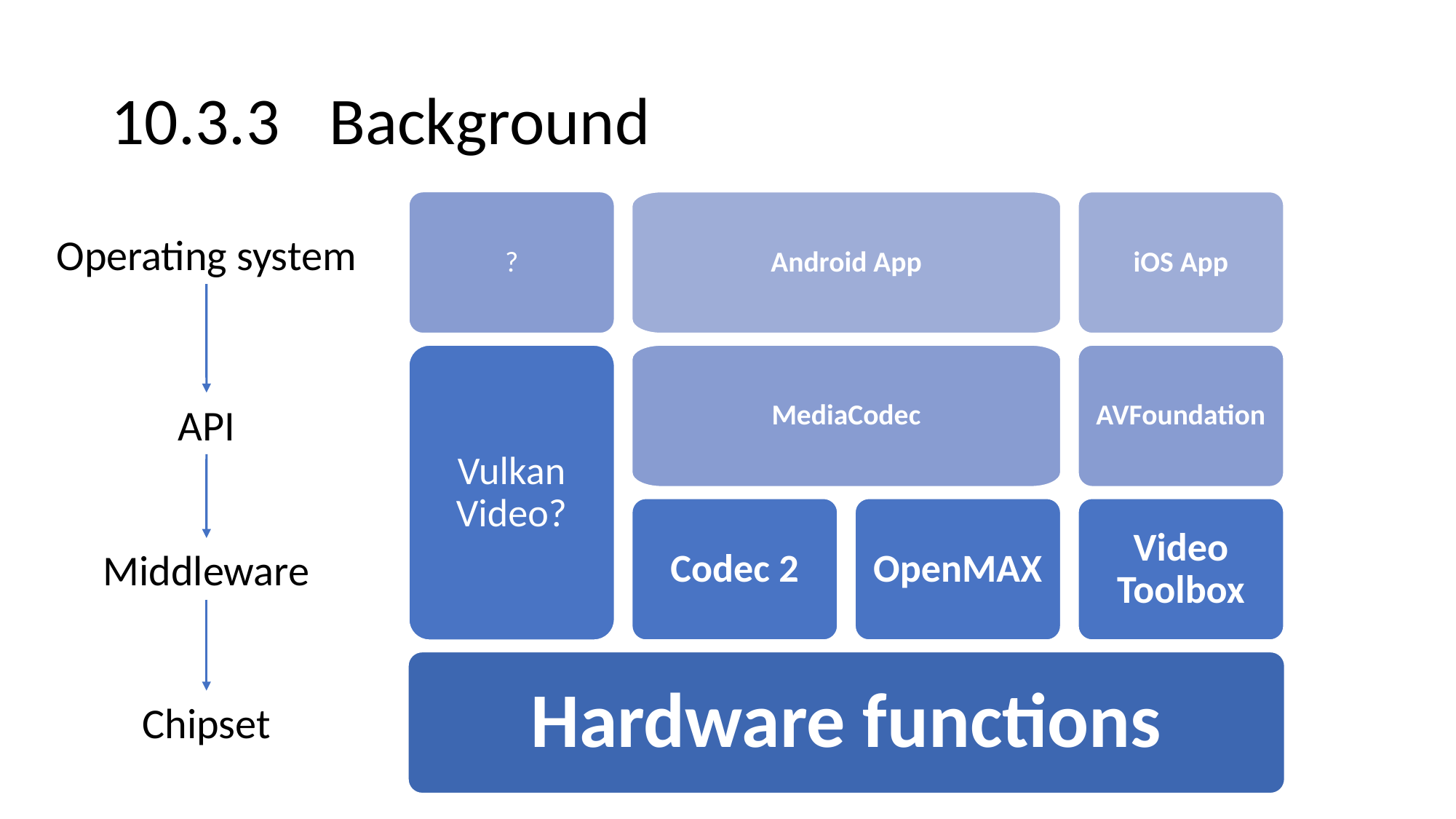

# 10.3.3	Background
?
Android App
iOS App
Vulkan Video?
MediaCodec
AVFoundation
Codec 2
OpenMAX
Video Toolbox
Hardware functions
Operating system
API
Middleware
Chipset